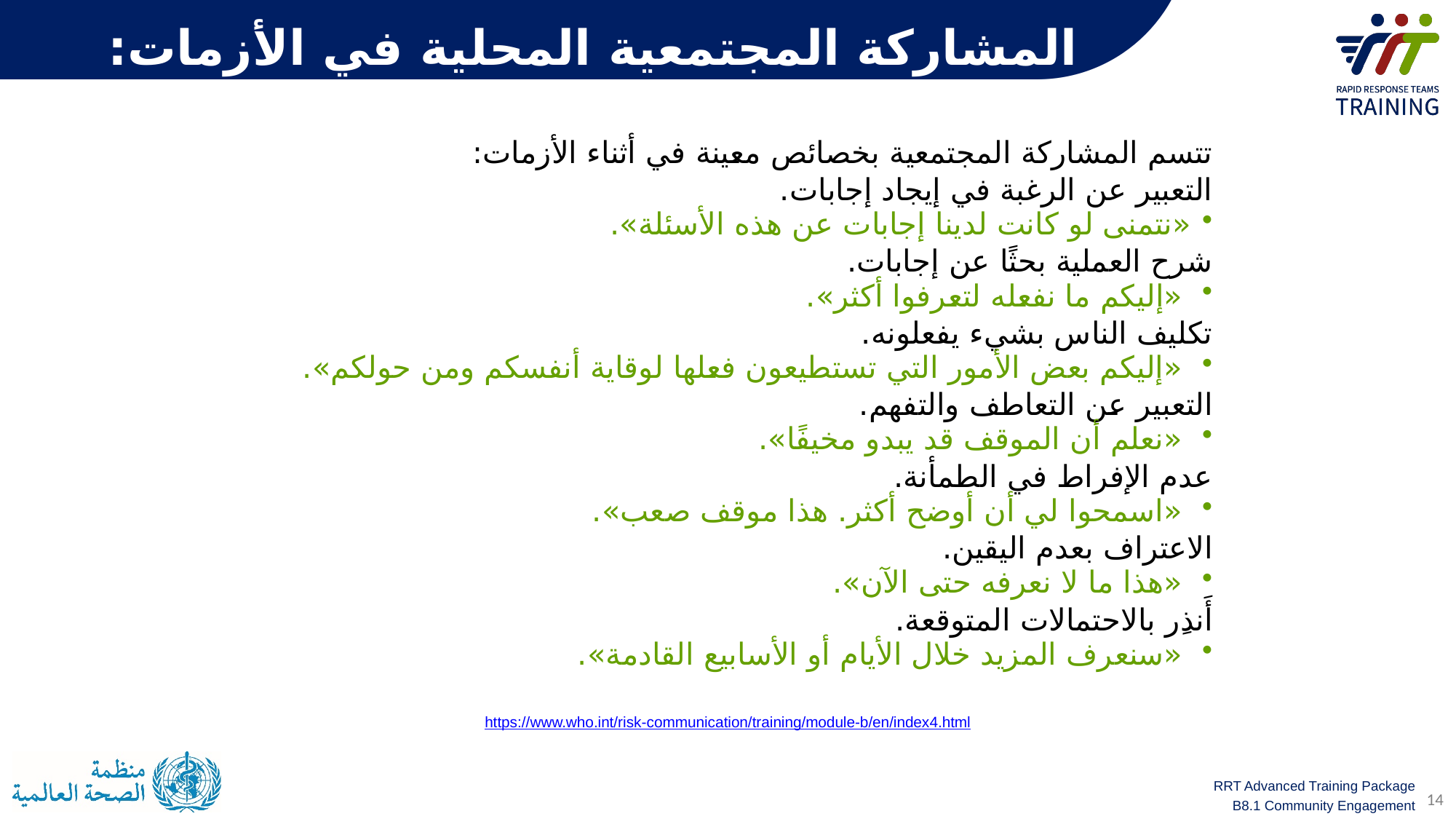

المشاركة المجتمعية المحلية في الأزمات:
تتسم المشاركة المجتمعية بخصائص معينة في أثناء الأزمات:
التعبير عن الرغبة في إيجاد إجابات.
«نتمنى لو كانت لدينا إجابات عن هذه الأسئلة».
شرح العملية بحثًا عن إجابات.
«إليكم ما نفعله لتعرفوا أكثر».
تكليف الناس بشيء يفعلونه.
«إليكم بعض الأمور التي تستطيعون فعلها لوقاية أنفسكم ومن حولكم».
التعبير عن التعاطف والتفهم.
«نعلم أن الموقف قد يبدو مخيفًا».
عدم الإفراط في الطمأنة.
«اسمحوا لي أن أوضح أكثر. هذا موقف صعب».
الاعتراف بعدم اليقين.
«هذا ما لا نعرفه حتى الآن».
أَنذِر بالاحتمالات المتوقعة.
«سنعرف المزيد خلال الأيام أو الأسابيع القادمة».
https://www.who.int/risk-communication/training/module-b/en/index4.html